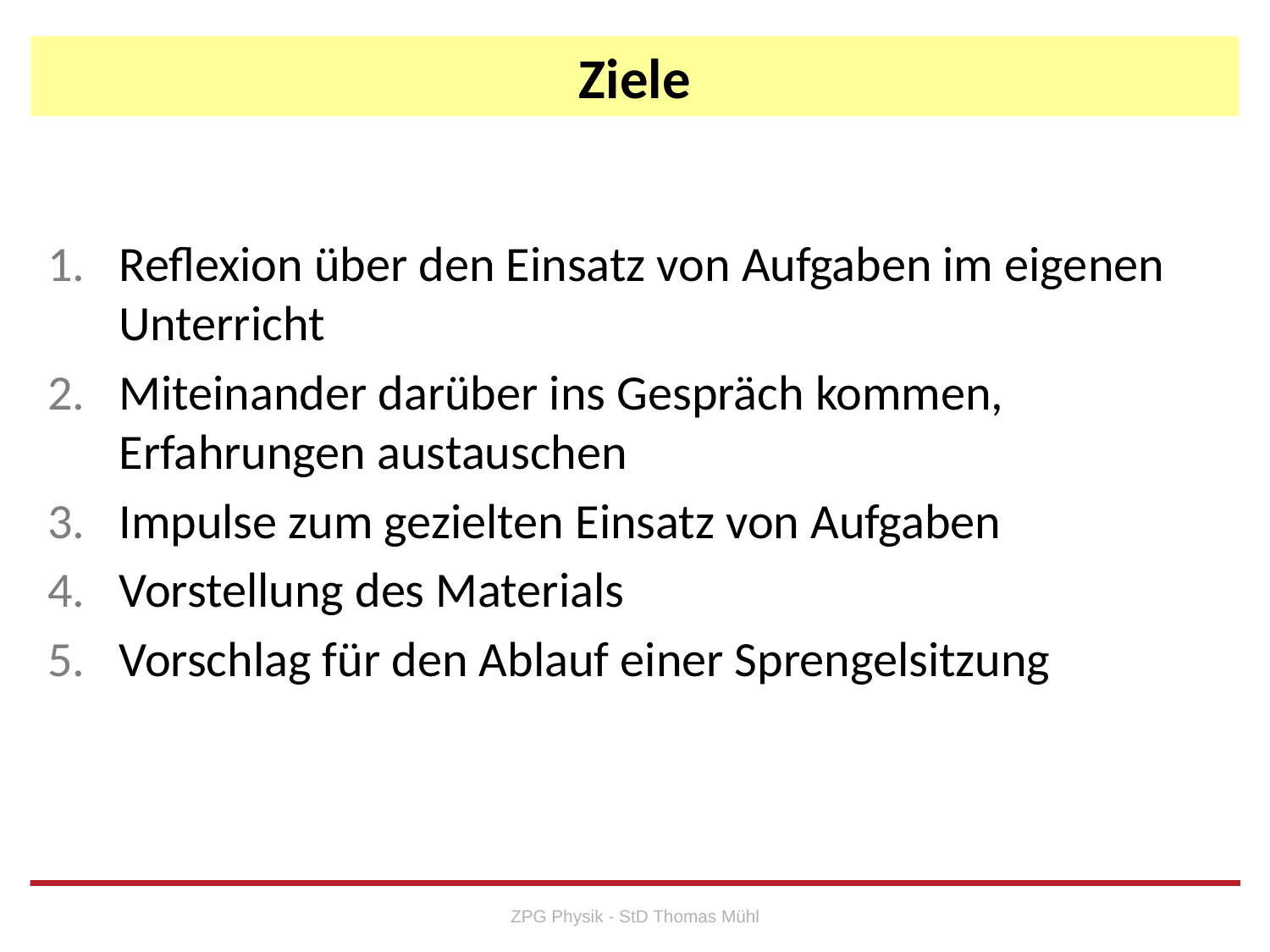

# Ziele
Reflexion über den Einsatz von Aufgaben im eigenen Unterricht
Miteinander darüber ins Gespräch kommen, Erfahrungen austauschen
Impulse zum gezielten Einsatz von Aufgaben
Vorstellung des Materials
Vorschlag für den Ablauf einer Sprengelsitzung

ZPG Physik - StD Thomas Mühl